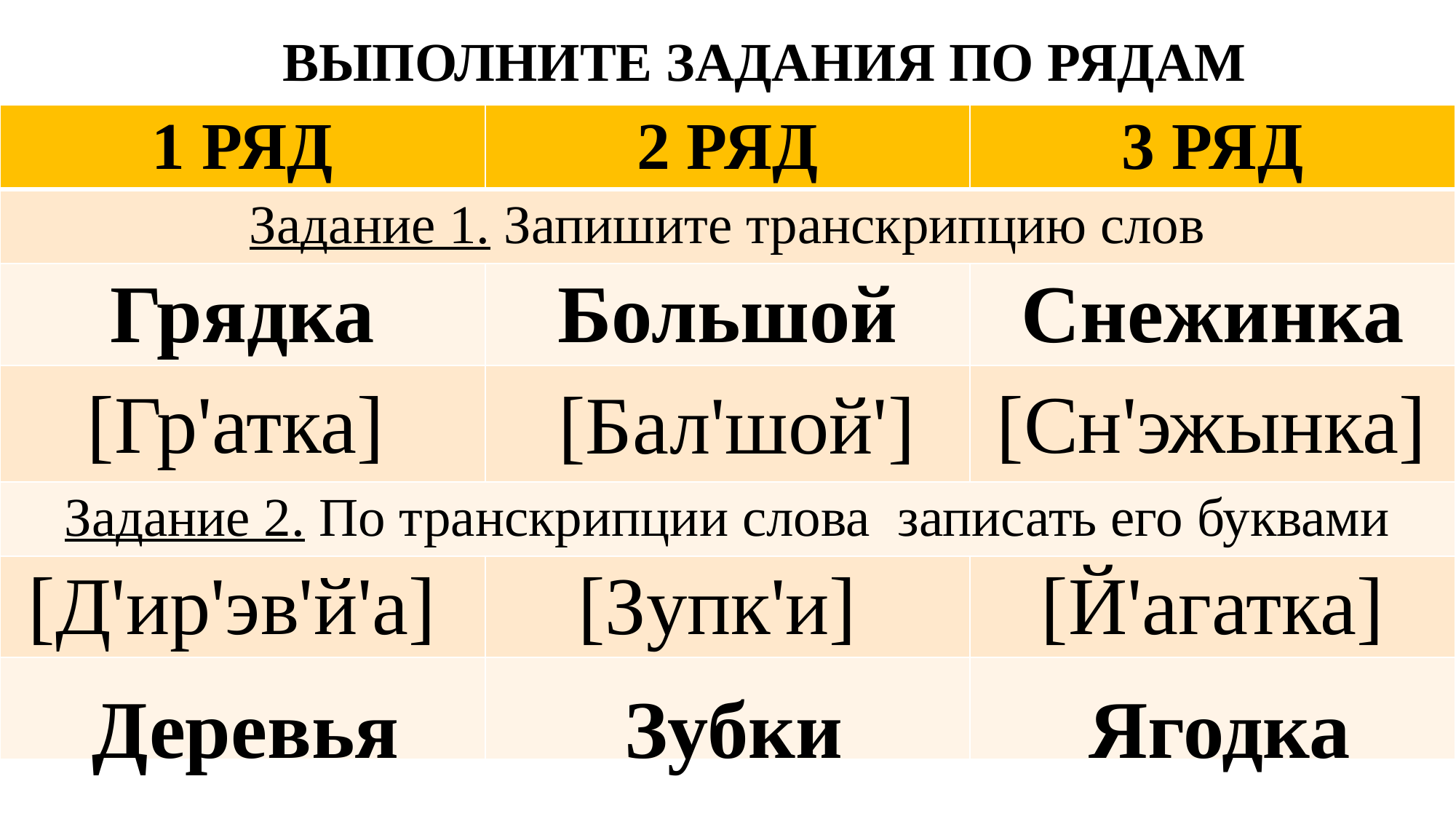

ВЫПОЛНИТЕ ЗАДАНИЯ ПО РЯДАМ
| 1 РЯД | 2 РЯД | 3 РЯД |
| --- | --- | --- |
| Задание 1. Запишите транскрипцию слов |  |  |
| Грядка | Большой | Снежинка |
|  |  |  |
| Задание 2. По транскрипции слова записать его буквами |  |  |
| [Д'ир'эв'й'а] | [Зупк'и] | [Й'агатка] |
|  |  |  |
[Гр'атка]
[Сн'эжынка]
[Бал'шой']
Деревья           Зубки            Ягодка